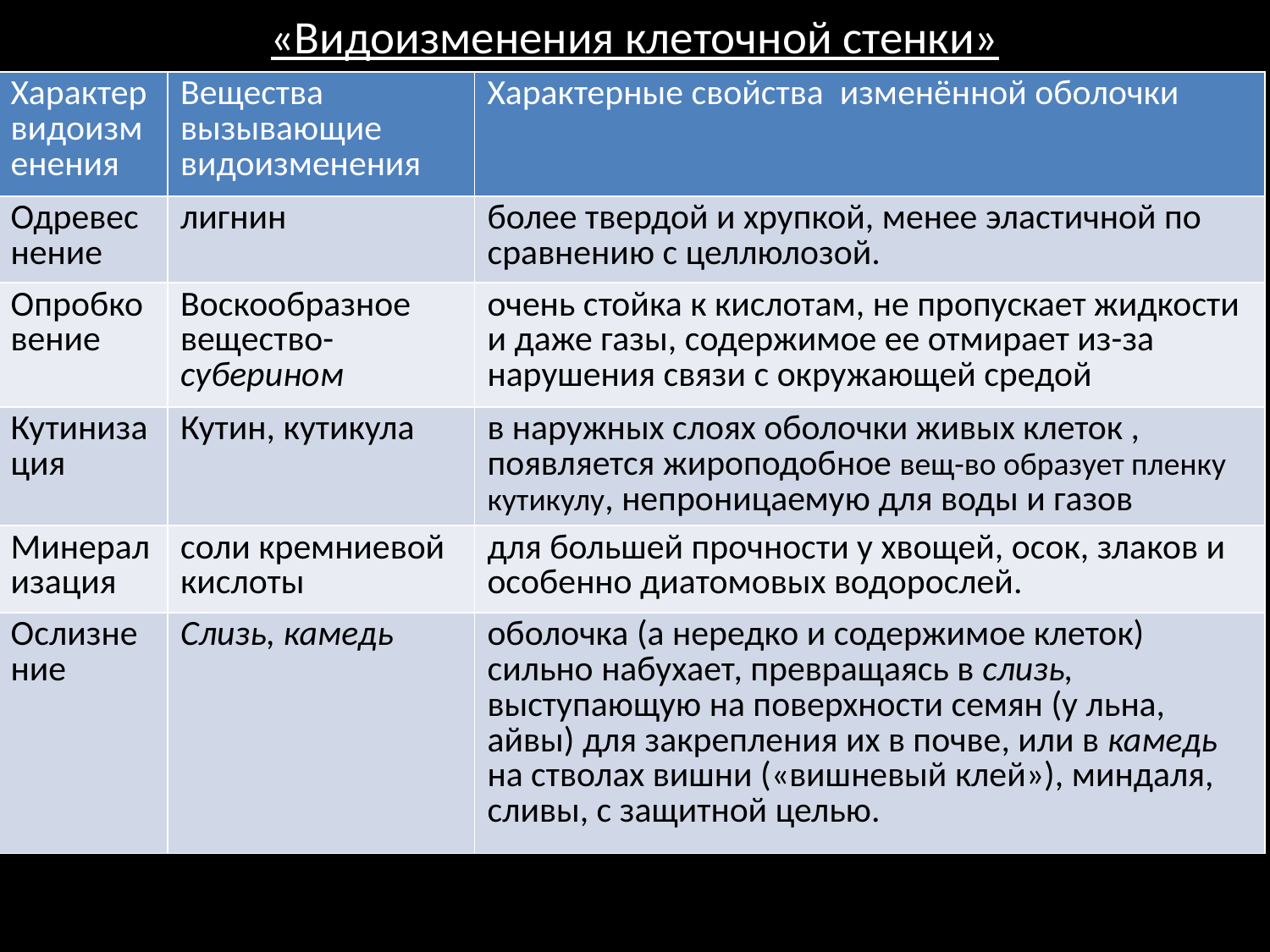

# «Видоизменения клеточной стенки»
| Характер видоизменения | Вещества вызывающие видоизменения | Характерные свойства изменённой оболочки |
| --- | --- | --- |
| Одревеснение | лигнин | более твердой и хрупкой, менее эластичной по сравнению с целлюлозой. |
| Опробковение | Воскообразное вещество- суберином | очень стой­ка к кислотам, не пропускает жидкости и даже газы, со­держимое ее отмирает из-за нарушения связи с окру­жающей средой |
| Кутинизация | Кутин, кутикула | в наружных слоях оболочки живых клеток , появляется жироподобное вещ-во образует пленку кутикулу, непроницаемую для воды и газов |
| Минерализация | соли кремниевой кислоты | для большей проч­ности у хвощей, осок, зла­ков и особенно диатомовых водорослей. |
| Ослизнение | Слизь, камедь | оболочка (а нередко и содер­жимое клеток) сильно набухает, превращаясь в слизь, выступающую на поверхности семян (у льна, айвы) для закрепления их в почве, или в камедь на стволах вишни («вишневый клей»), миндаля, сливы, с защитной целью. |